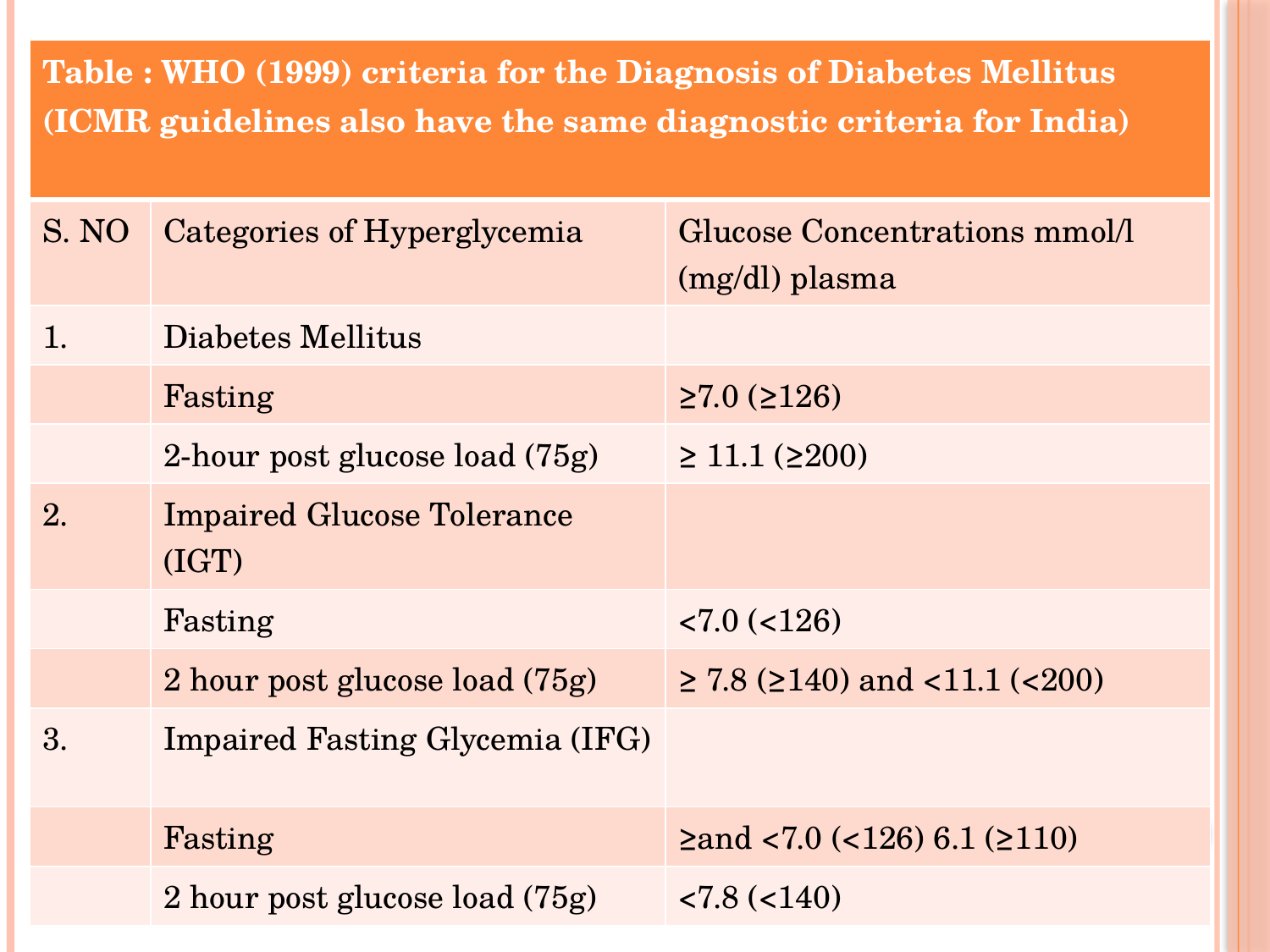

#
| Table : WHO (1999) criteria for the Diagnosis of Diabetes Mellitus (ICMR guidelines also have the same diagnostic criteria for India) |  |  |
| --- | --- | --- |
| S. NO | Categories of Hyperglycemia | Glucose Concentrations mmol/l (mg/dl) plasma |
| 1. | Diabetes Mellitus |  |
|  | Fasting | ≥7.0 (≥126) |
|  | 2-hour post glucose load (75g) | ≥ 11.1 (≥200) |
| 2. | Impaired Glucose Tolerance (IGT) |  |
|  | Fasting | <7.0 (<126) |
|  | 2 hour post glucose load (75g) | ≥ 7.8 (≥140) and <11.1 (<200) |
| 3. | Impaired Fasting Glycemia (IFG) |  |
|  | Fasting | ≥and <7.0 (<126) 6.1 (≥110) |
|  | 2 hour post glucose load (75g) | <7.8 (<140) |
9